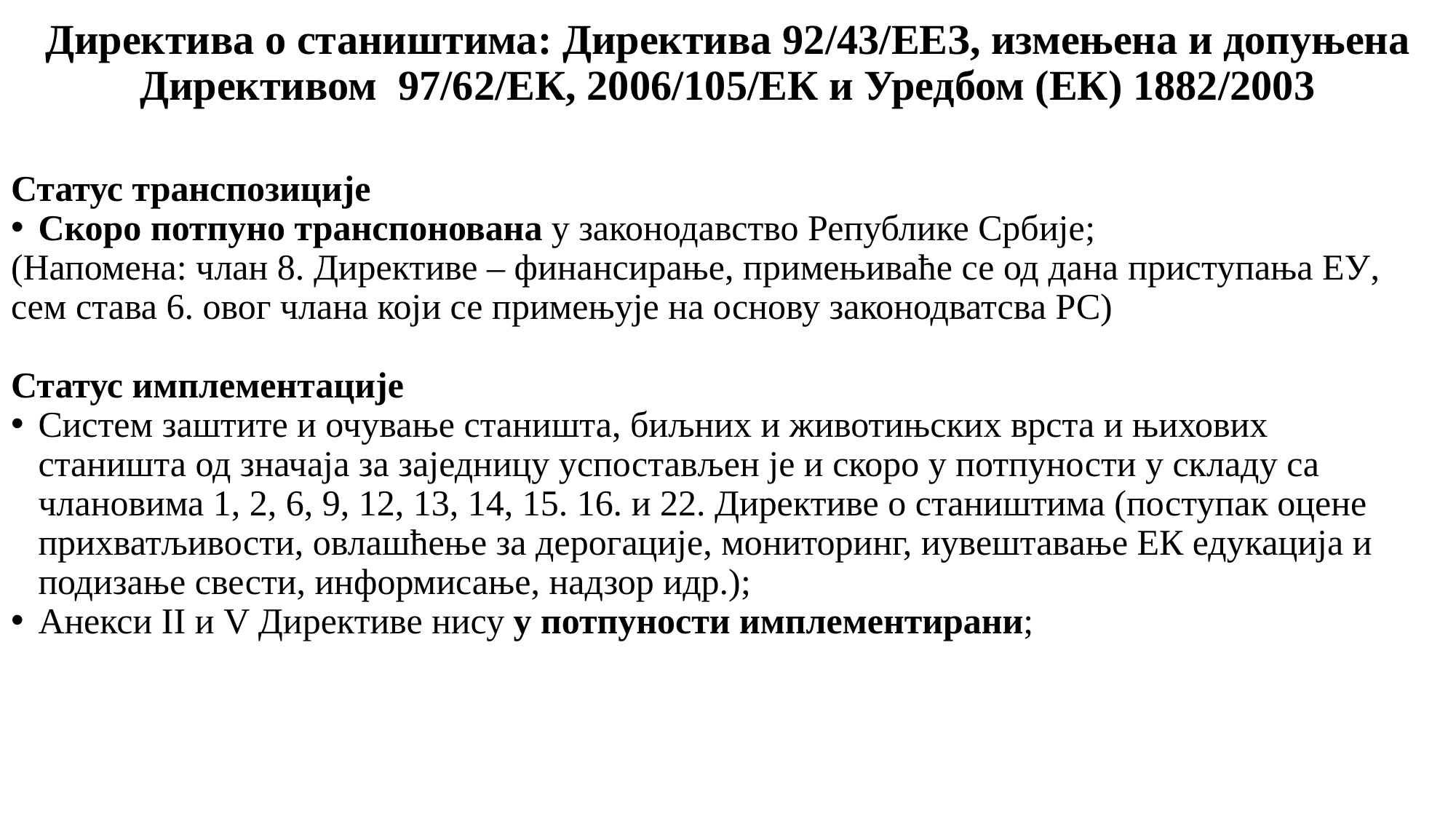

# Директива о стаништима: Директива 92/43/EEЗ, измењена и допуњена Директивом  97/62/EК, 2006/105/EК и Уредбом (EК) 1882/2003

Статус транспозиције
Скоро потпуно транспонована у законодавство Републике Србије;
(Напомена: члан 8. Директиве – финансирање, примењиваће се од дана приступања ЕУ,
сем става 6. овог члана који се примењује на основу законодватсва РС)

Статус имплементације
Систем заштите и очување станишта, биљних и животињских врста и њихових станишта од значаја за заједницу успостављен је и скоро у потпуности у складу са члановима 1, 2, 6, 9, 12, 13, 14, 15. 16. и 22. Директиве о стаништима (поступак оцене прихватљивости, овлашћење за дерогације, мониторинг, иувештавање ЕК едукација и подизање свести, информисање, надзор идр.);
Анекси II и V Директиве нису у потпуности имплементирани;